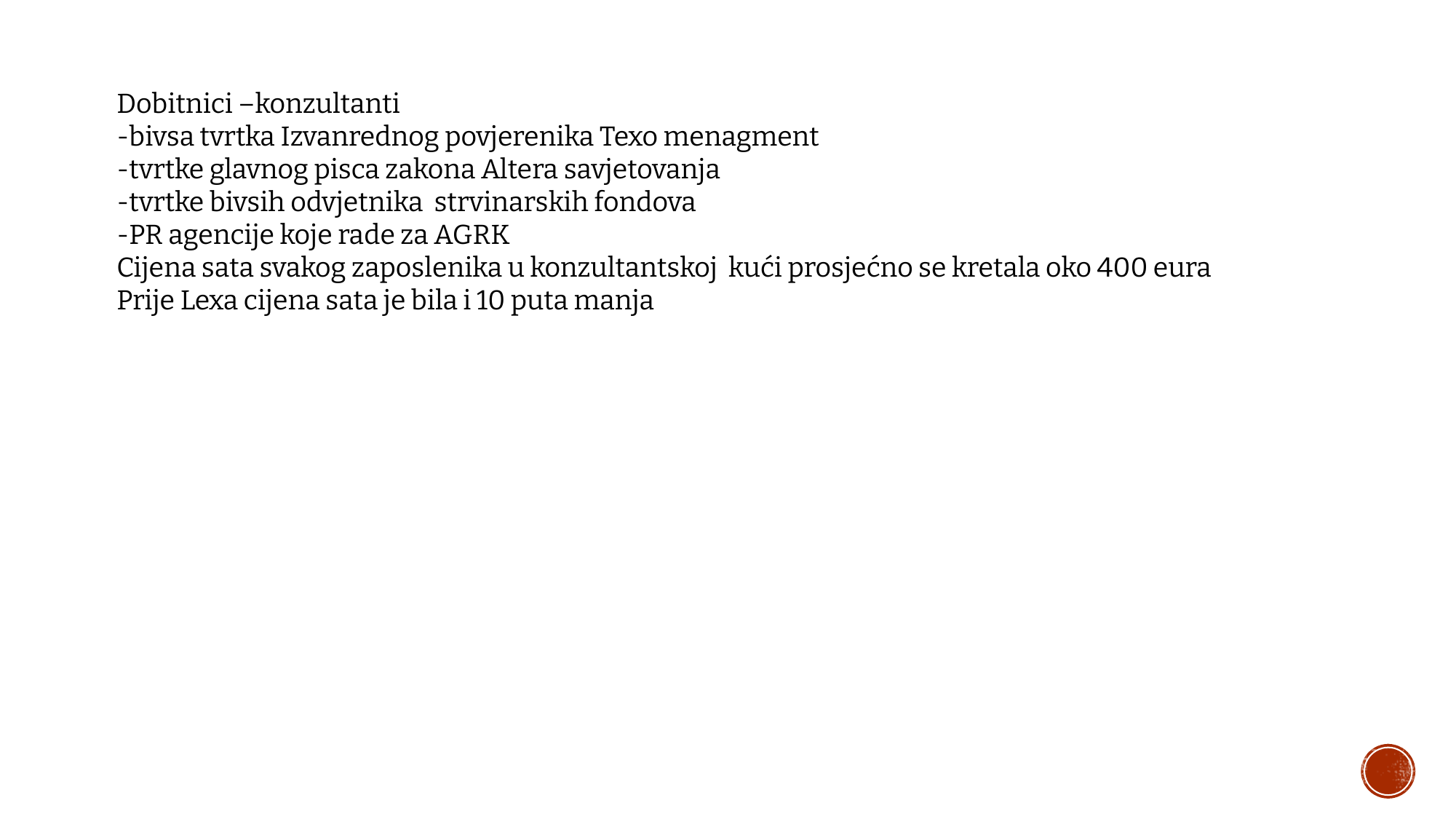

Dobitnici –konzultanti
-bivsa tvrtka Izvanrednog povjerenika Texo menagment
-tvrtke glavnog pisca zakona Altera savjetovanja
-tvrtke bivsih odvjetnika  strvinarskih fondova
-PR agencije koje rade za AGRK
Cijena sata svakog zaposlenika u konzultantskoj  kući prosjećno se kretala oko 400 eura
Prije Lexa cijena sata je bila i 10 puta manja